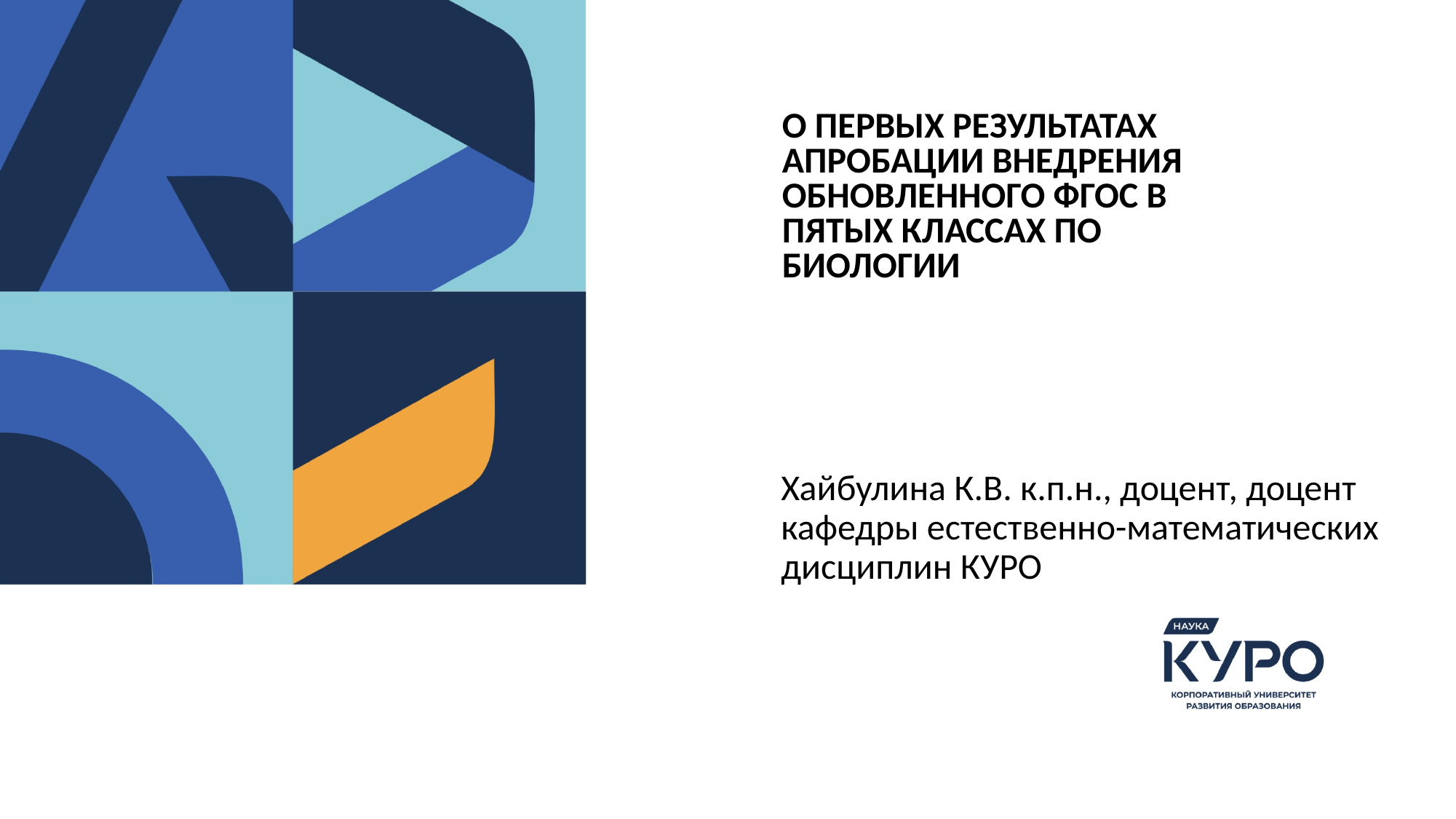

О ПЕРВЫХ РЕЗУЛЬТАТАХ АПРОБАЦИИ ВНЕДРЕНИЯ ОБНОВЛЕННОГО ФГОС В ПЯТЫХ КЛАССАХ ПО БИОЛОГИИ
Хайбулина К.В. к.п.н., доцент, доцент кафедры естественно-математических дисциплин КУРО